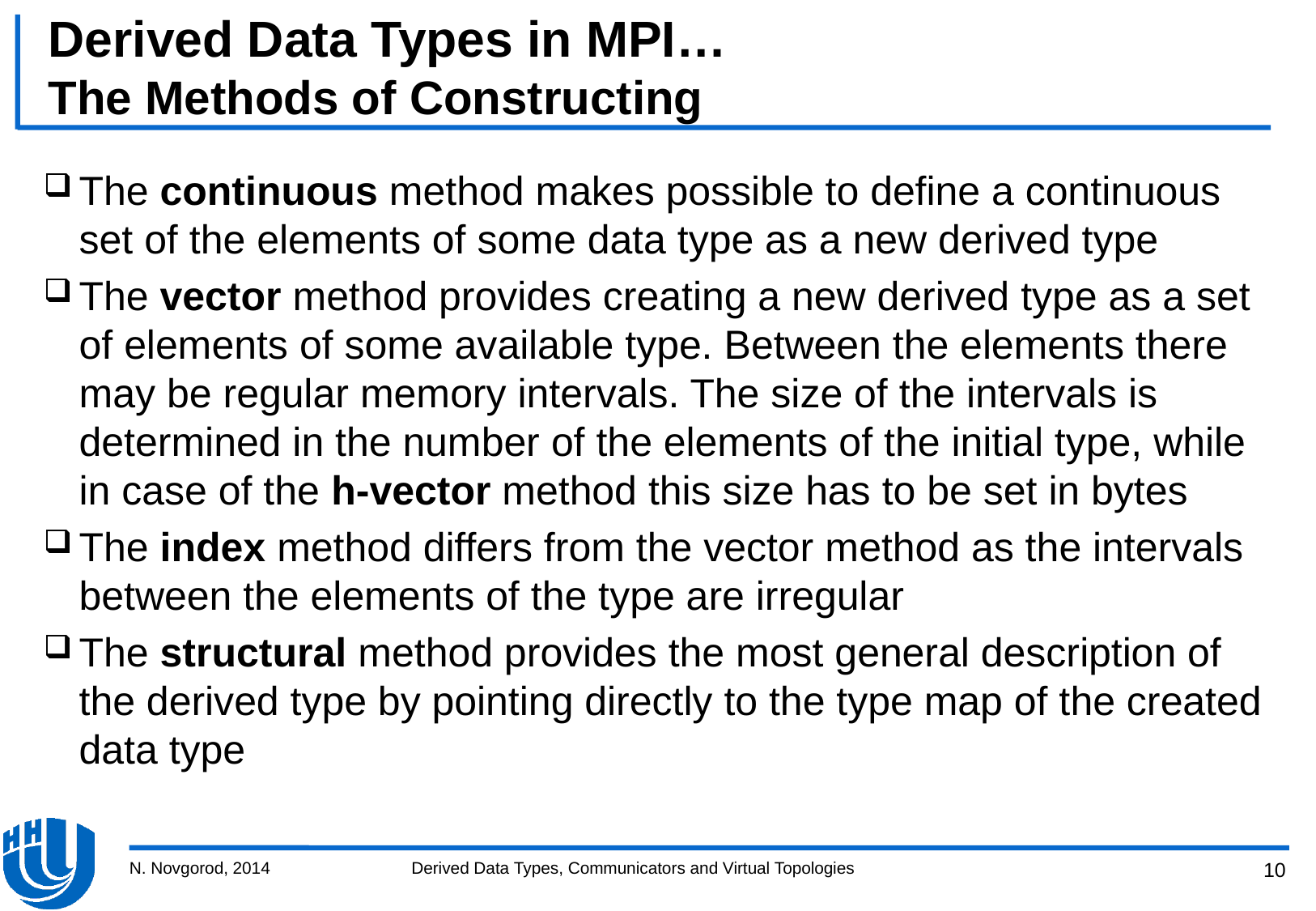

# Derived Data Types in MPI… The Methods of Constructing
The continuous method makes possible to define a continuous set of the elements of some data type as a new derived type
The vector method provides creating a new derived type as a set of elements of some available type. Between the elements there may be regular memory intervals. The size of the intervals is determined in the number of the elements of the initial type, while in case of the h-vector method this size has to be set in bytes
The index method differs from the vector method as the intervals between the elements of the type are irregular
The structural method provides the most general description of the derived type by pointing directly to the type map of the created data type
N. Novgorod, 2014
Derived Data Types, Communicators and Virtual Topologies
10